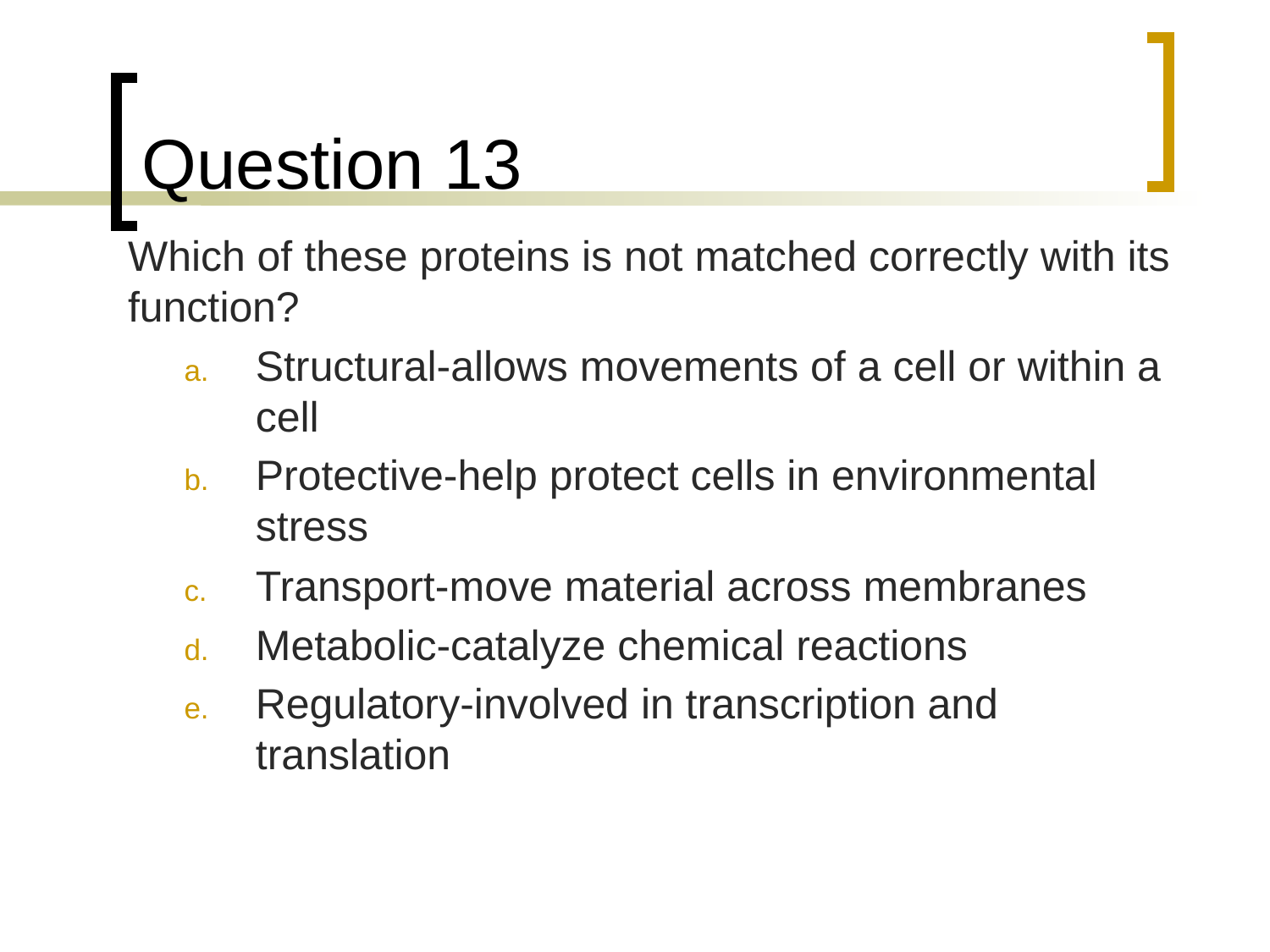

# Question 13
	Which of these proteins is not matched correctly with its function?
Structural-allows movements of a cell or within a cell
Protective-help protect cells in environmental stress
Transport-move material across membranes
Metabolic-catalyze chemical reactions
Regulatory-involved in transcription and translation